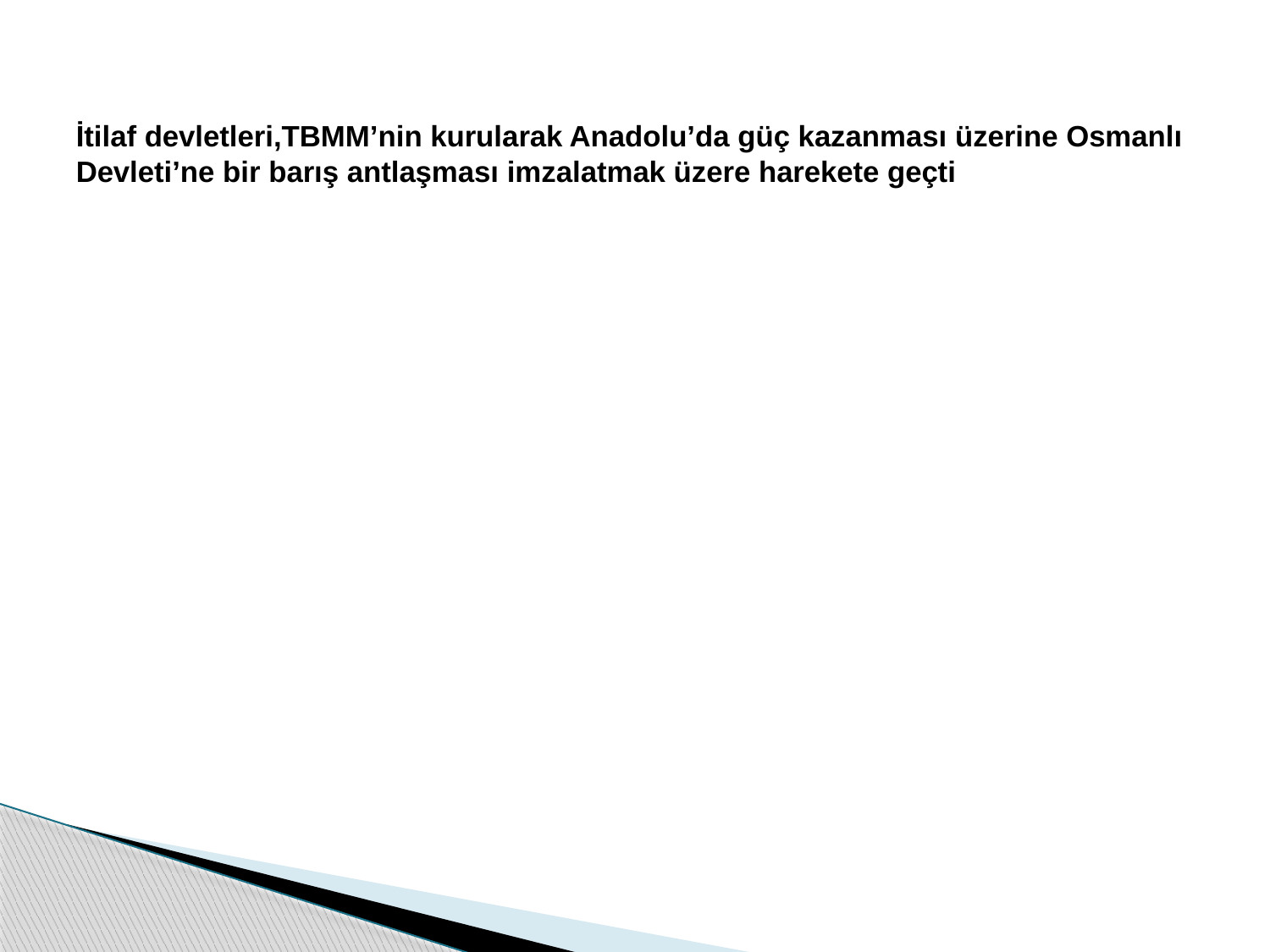

# İtilaf devletleri,TBMM’nin kurularak Anadolu’da güç kazanması üzerine Osmanlı Devleti’ne bir barış antlaşması imzalatmak üzere harekete geçti